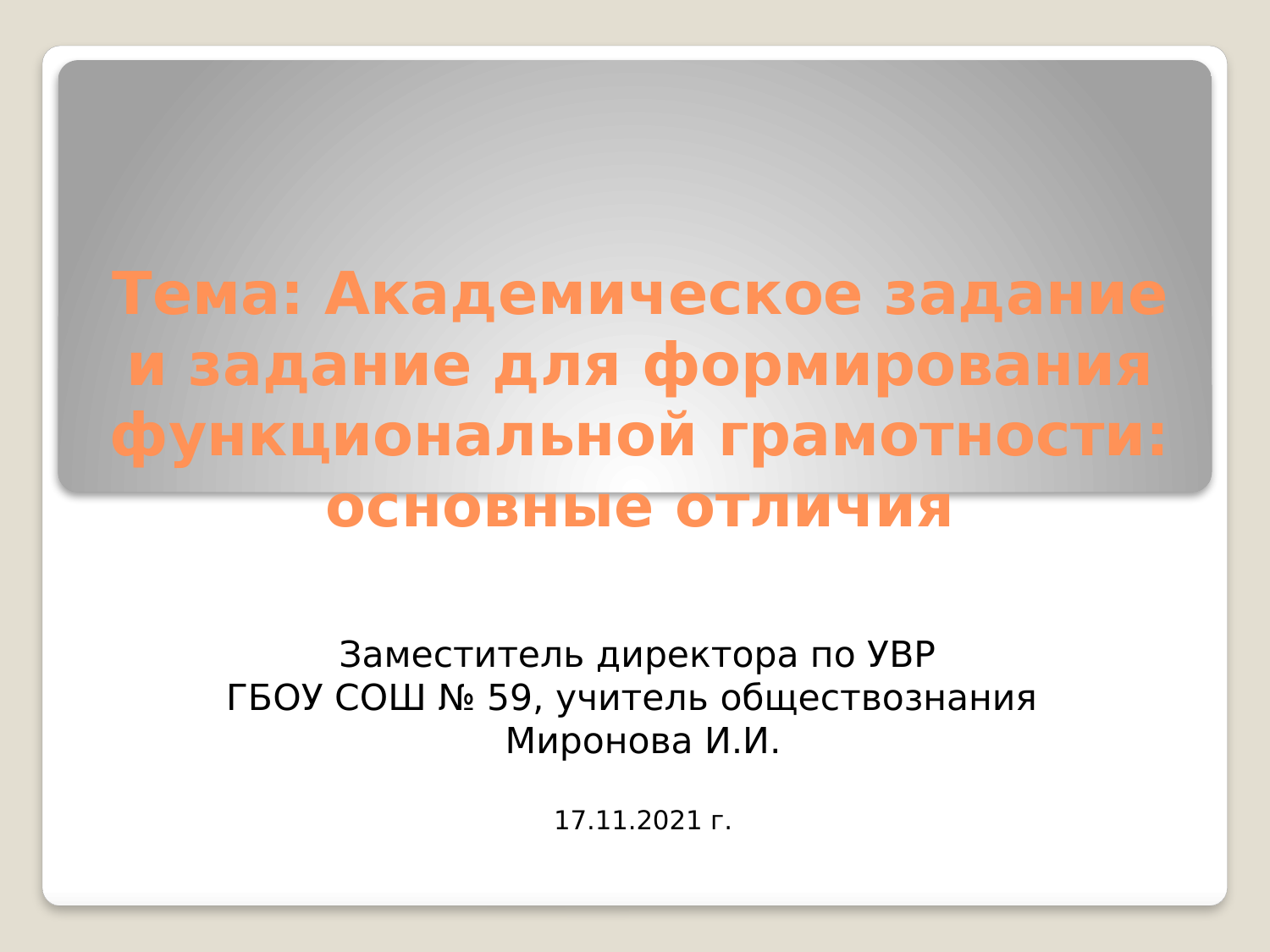

# Тема: Академическое задание и задание для формирования функциональной грамотности: основные отличия

Заместитель директора по УВР
ГБОУ СОШ № 59, учитель обществознания
Миронова И.И.

17.11.2021 г.